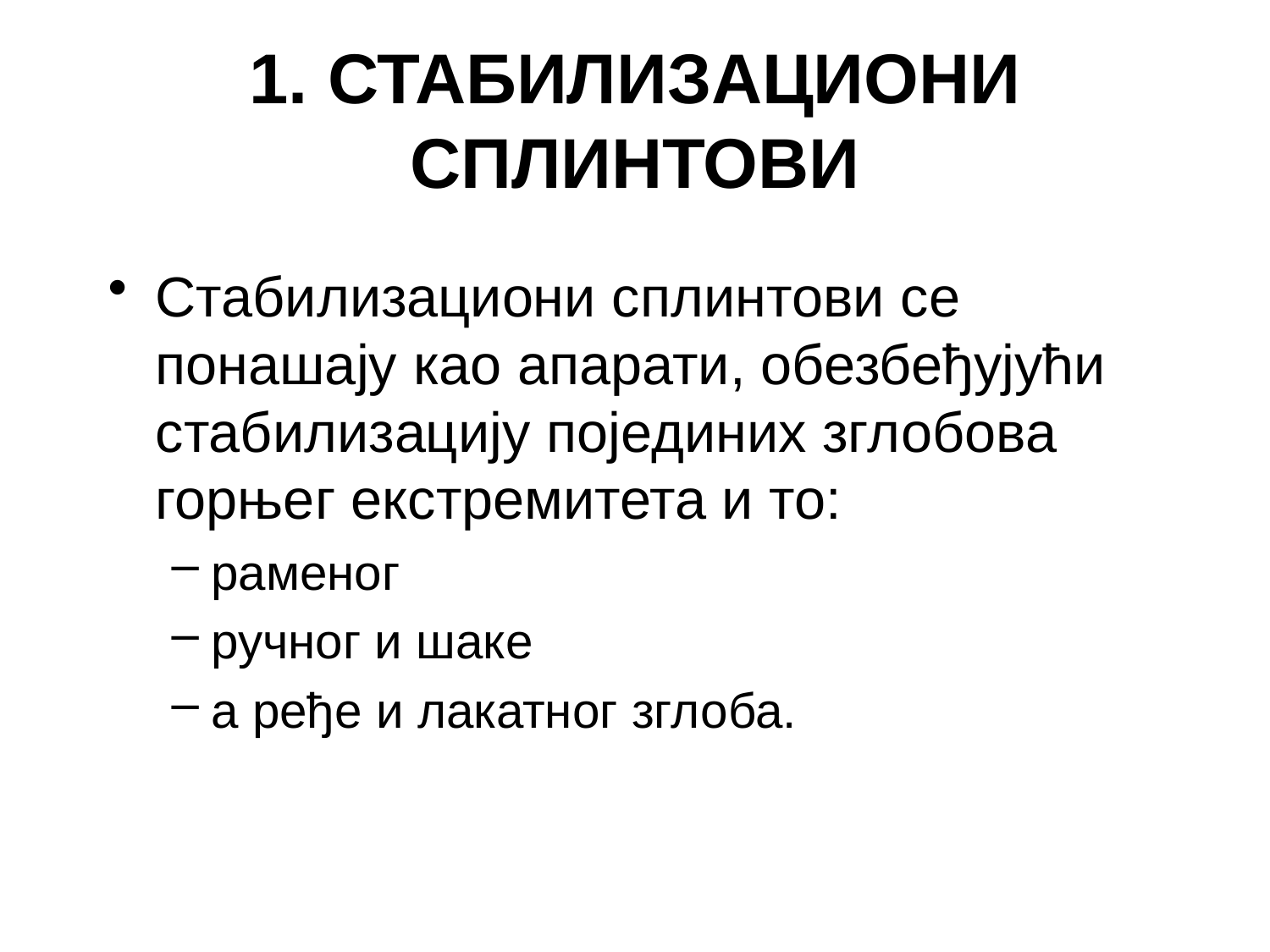

# 1. СТАБИЛИЗАЦИОНИ СПЛИНТОВИ
Стабилизациони сплинтови се понашају као апарати, обезбеђујући стабилизацију појединих зглобова горњег екстремитета и то:
раменог
ручног и шаке
а ређе и лакатног зглоба.